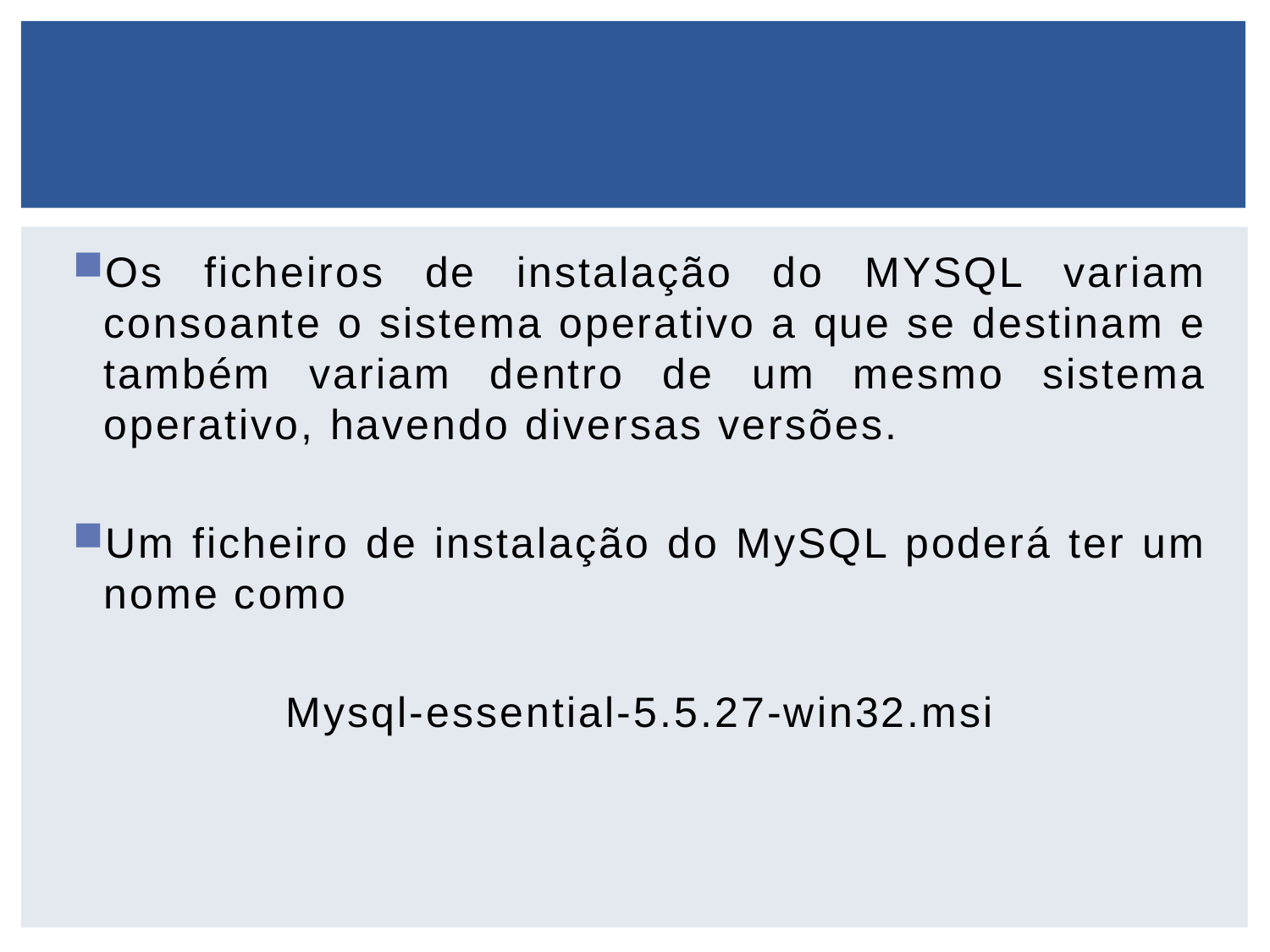

Os ficheiros de instalação do MYSQL variam consoante o sistema operativo a que se destinam e também variam dentro de um mesmo sistema operativo, havendo diversas versões.

Um ficheiro de instalação do MySQL poderá ter um nome como

Mysql-essential-5.5.27-win32.msi